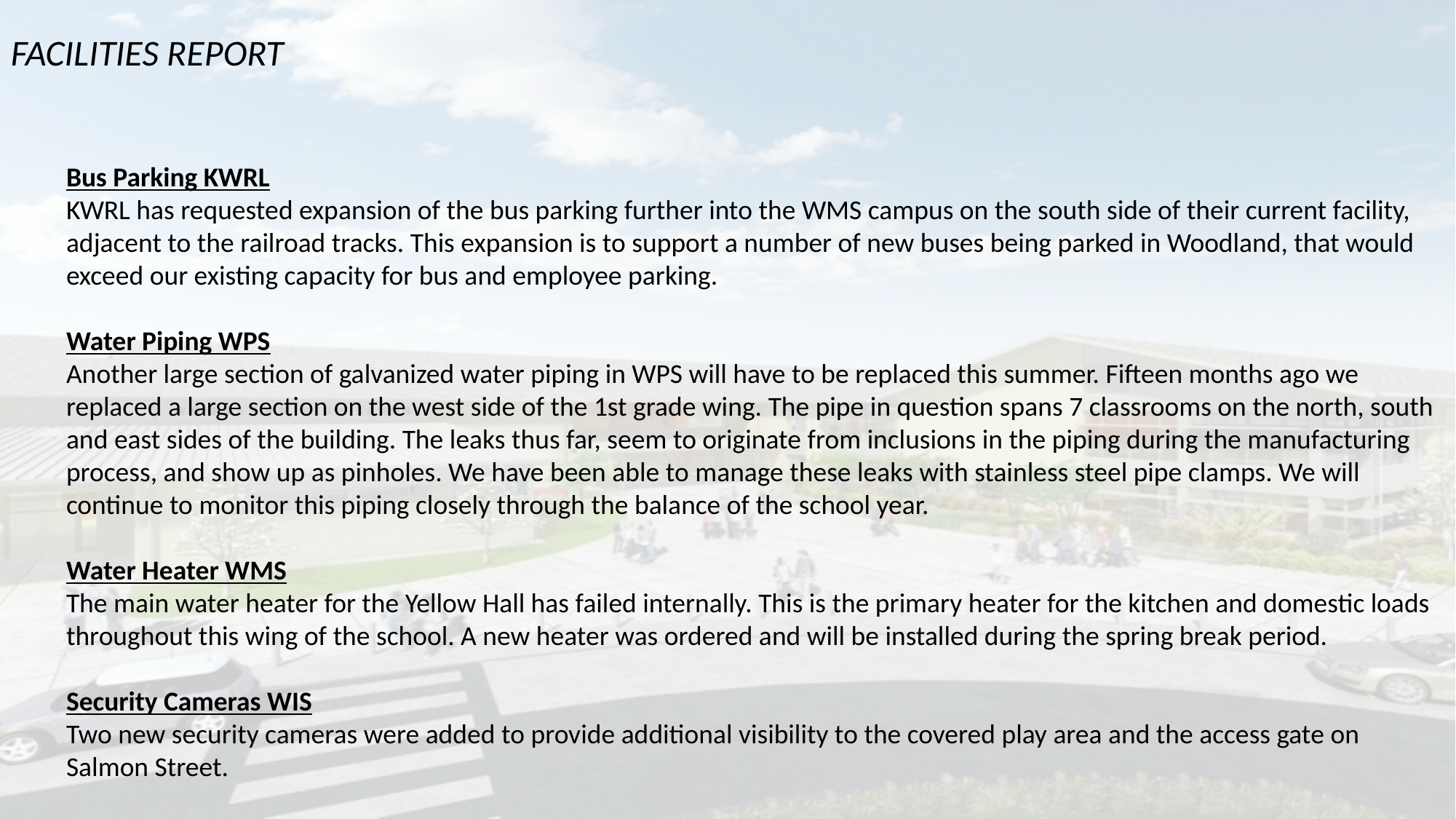

FACILITIES REPORT

Bus Parking KWRL
KWRL has requested expansion of the bus parking further into the WMS campus on the south side of their current facility, adjacent to the railroad tracks. This expansion is to support a number of new buses being parked in Woodland, that would exceed our existing capacity for bus and employee parking.

Water Piping WPS
Another large section of galvanized water piping in WPS will have to be replaced this summer. Fifteen months ago we replaced a large section on the west side of the 1st grade wing. The pipe in question spans 7 classrooms on the north, south and east sides of the building. The leaks thus far, seem to originate from inclusions in the piping during the manufacturing process, and show up as pinholes. We have been able to manage these leaks with stainless steel pipe clamps. We will continue to monitor this piping closely through the balance of the school year.

Water Heater WMS
The main water heater for the Yellow Hall has failed internally. This is the primary heater for the kitchen and domestic loads throughout this wing of the school. A new heater was ordered and will be installed during the spring break period.

Security Cameras WIS
Two new security cameras were added to provide additional visibility to the covered play area and the access gate on Salmon Street.